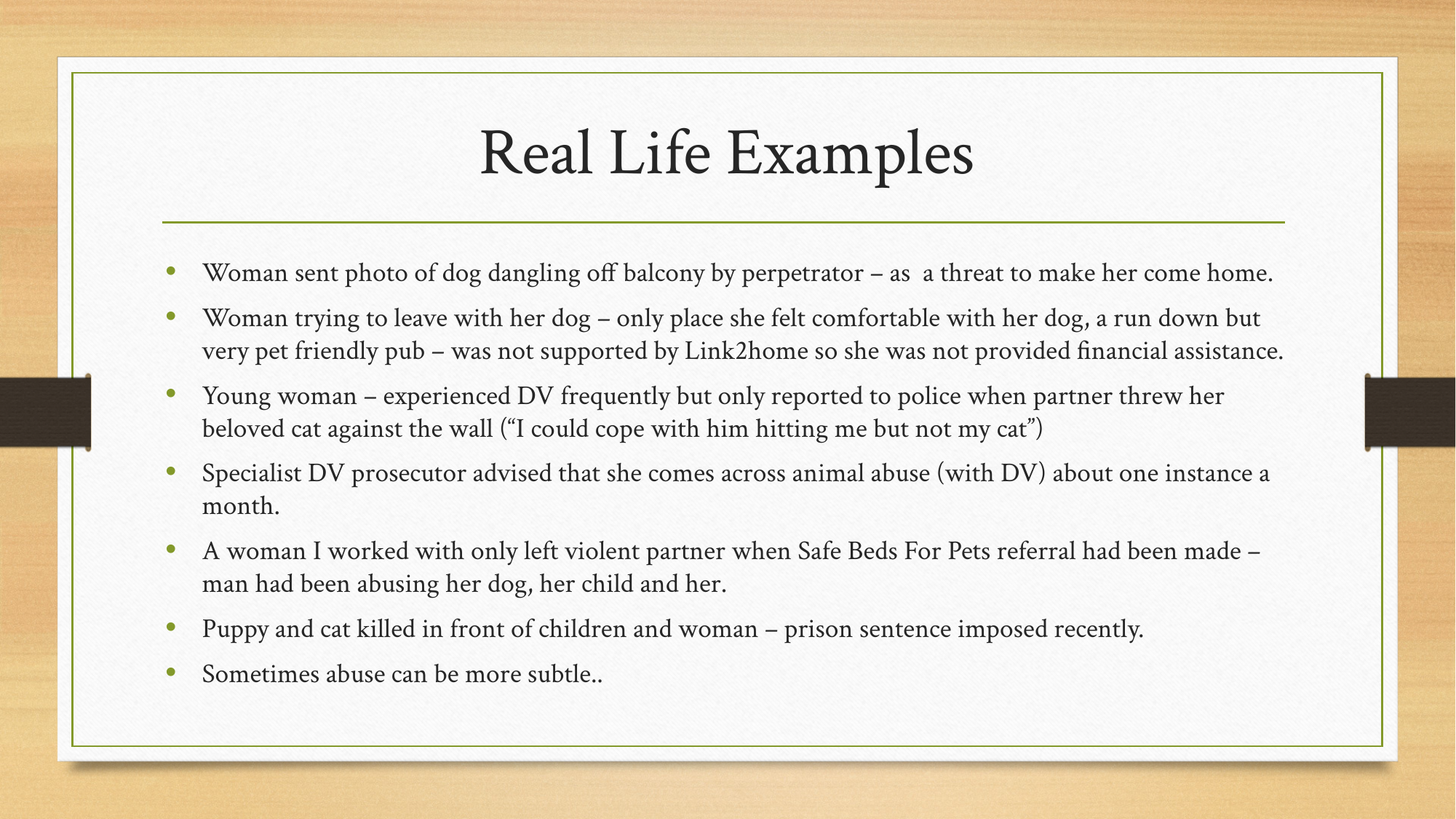

# Real Life Examples
Woman sent photo of dog dangling off balcony by perpetrator – as  a threat to make her come home.
Woman trying to leave with her dog – only place she felt comfortable with her dog, a run down but very pet friendly pub – was not supported by Link2home so she was not provided financial assistance.
Young woman – experienced DV frequently but only reported to police when partner threw her beloved cat against the wall (“I could cope with him hitting me but not my cat”)
Specialist DV prosecutor advised that she comes across animal abuse (with DV) about one instance a month.
A woman I worked with only left violent partner when Safe Beds For Pets referral had been made – man had been abusing her dog, her child and her.
Puppy and cat killed in front of children and woman – prison sentence imposed recently.
Sometimes abuse can be more subtle..